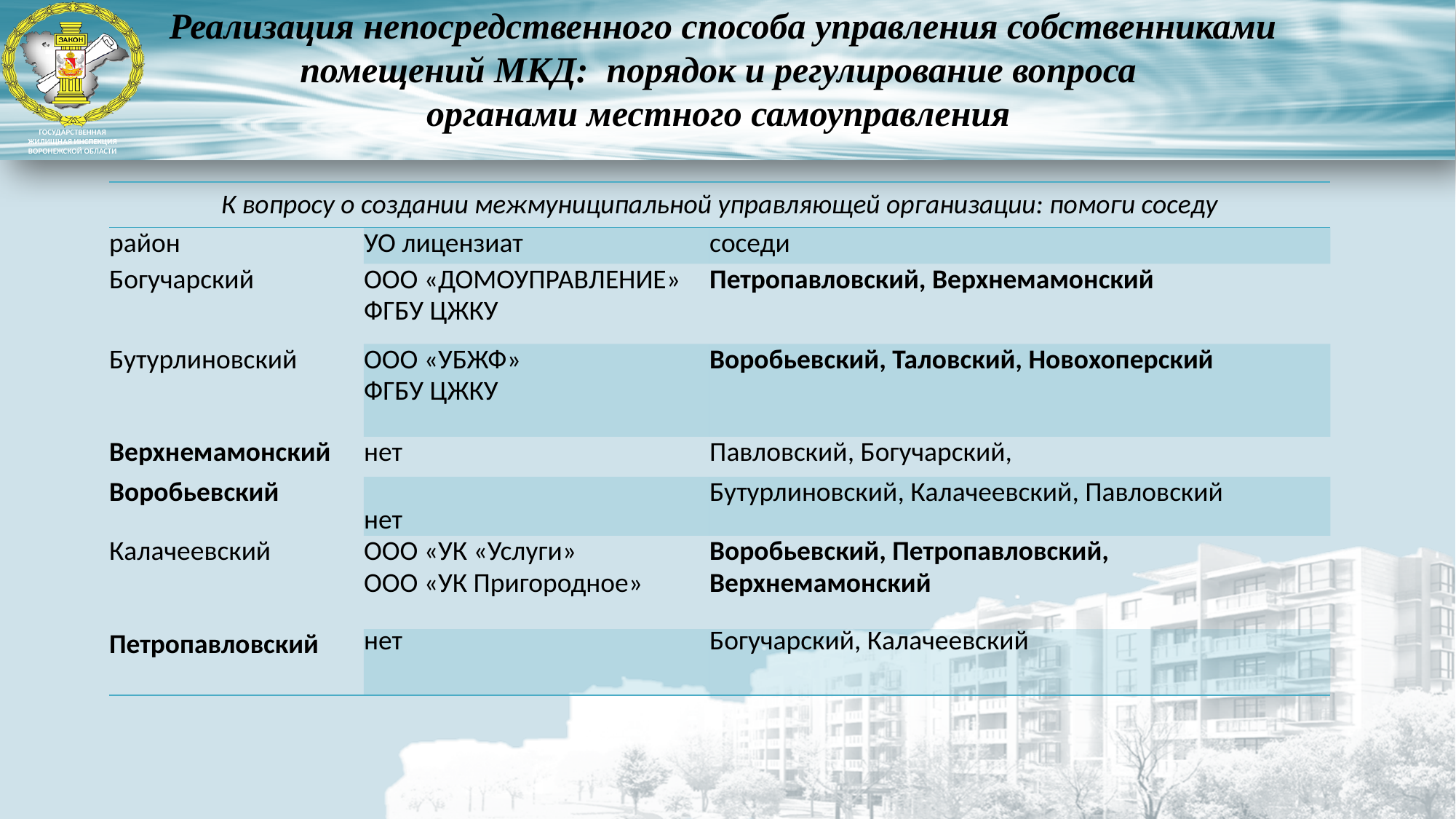

# Реализация непосредственного способа управления собственниками помещений МКД:  порядок и регулирование вопроса органами местного самоуправления
| К вопросу о создании межмуниципальной управляющей организации: помоги соседу |  |  |
| --- | --- | --- |
| район | УО лицензиат | соседи |
| Богучарский | ООО «ДОМОУПРАВЛЕНИЕ» ФГБУ ЦЖКУ | Петропавловский, Верхнемамонский |
| Бутурлиновский | ООО «УБЖФ» ФГБУ ЦЖКУ | Воробьевский, Таловский, Новохоперский |
| Верхнемамонский | нет | Павловский, Богучарский, |
| Воробьевский | нет | Бутурлиновский, Калачеевский, Павловский |
| Калачеевский | ООО «УК «Услуги» ООО «УК Пригородное» | Воробьевский, Петропавловский, Верхнемамонский |
| Петропавловский | нет | Богучарский, Калачеевский |